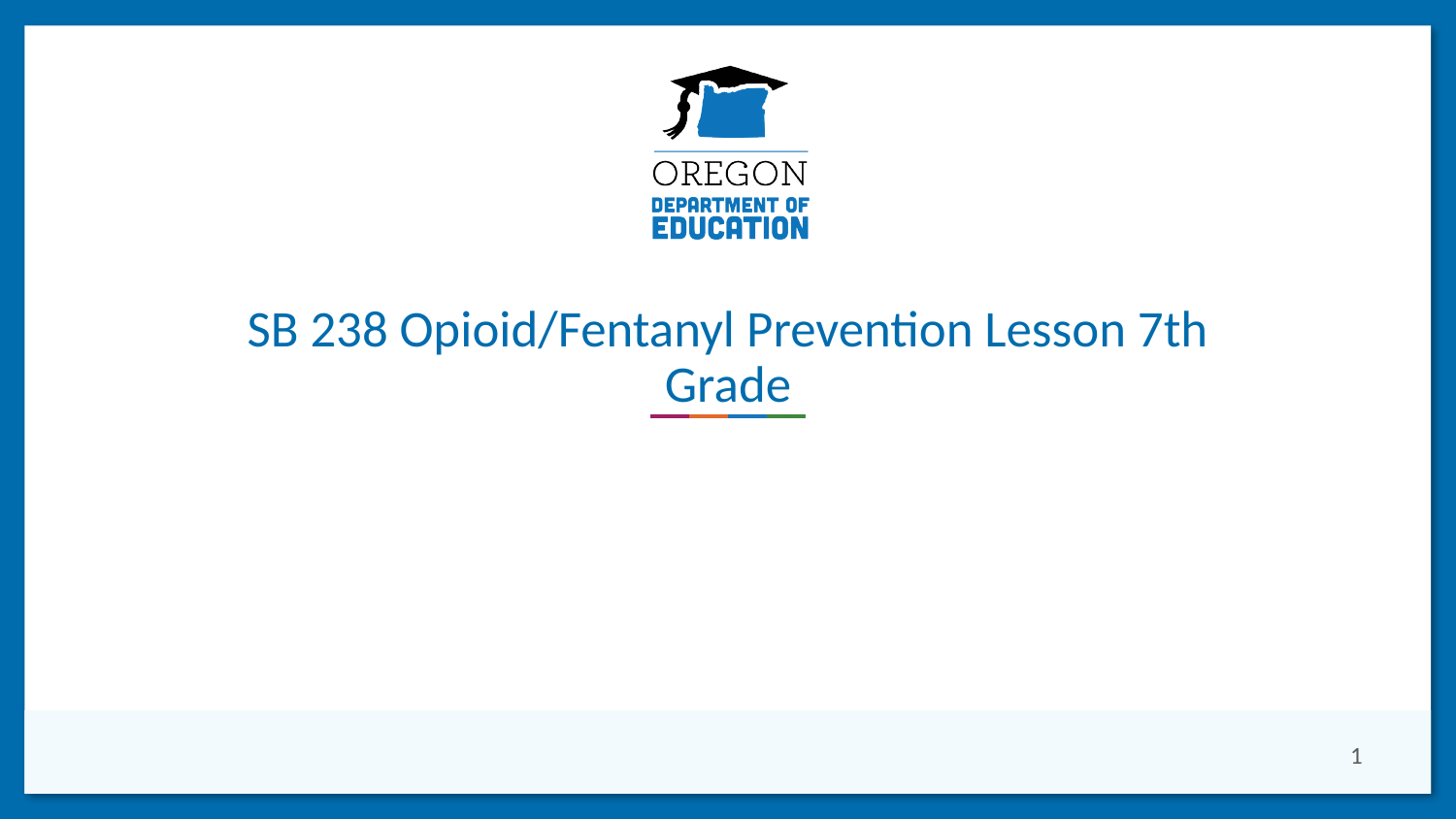

# SB 238 Opioid/Fentanyl Prevention Lesson 7th Grade
1